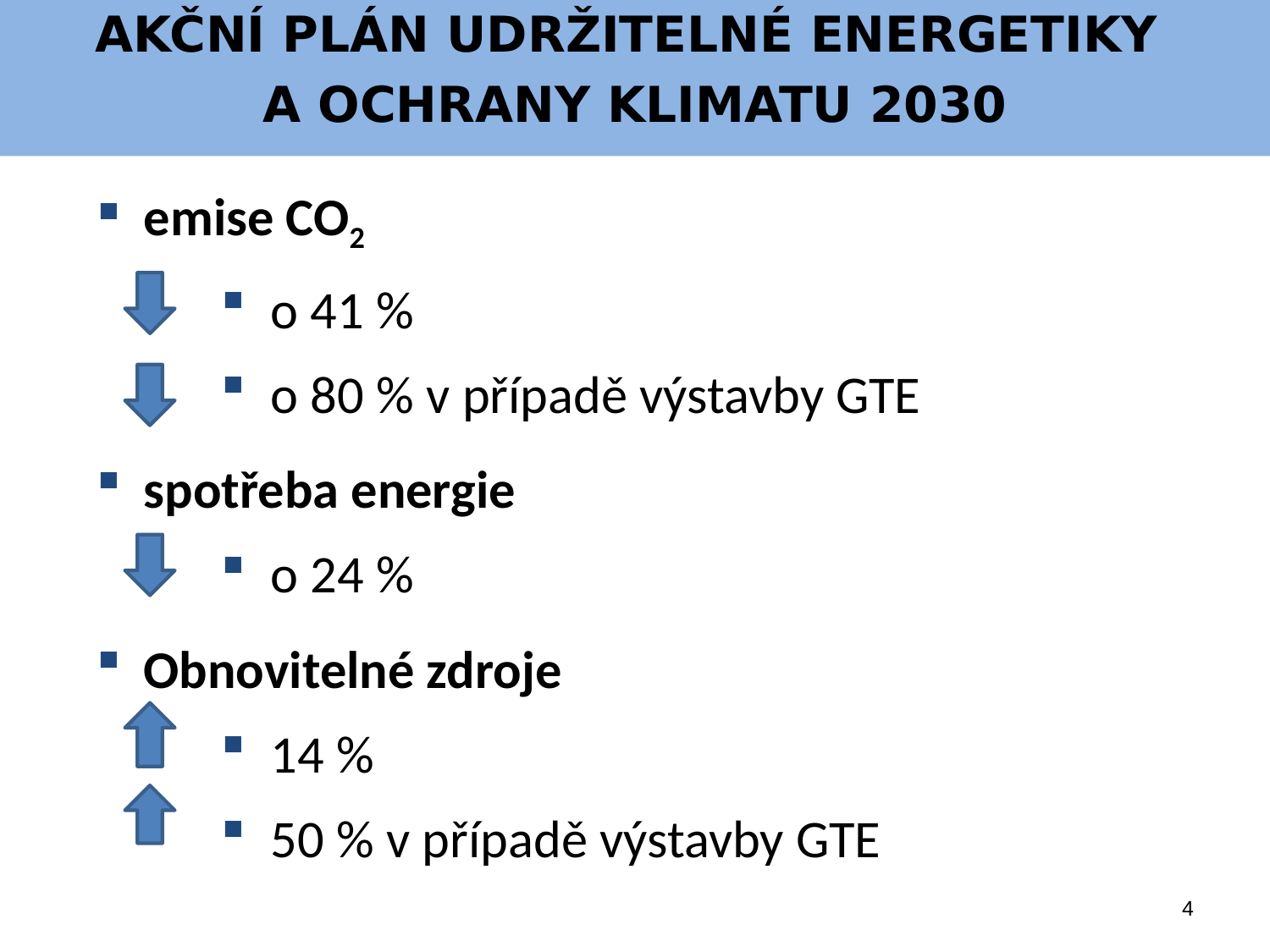

Akční plán udržitelné energetiky
a ochrany klimatu 2030

emise CO2
o 41 %
o 80 % v případě výstavby GTE
spotřeba energie
o 24 %
Obnovitelné zdroje
14 %
50 % v případě výstavby GTE

4